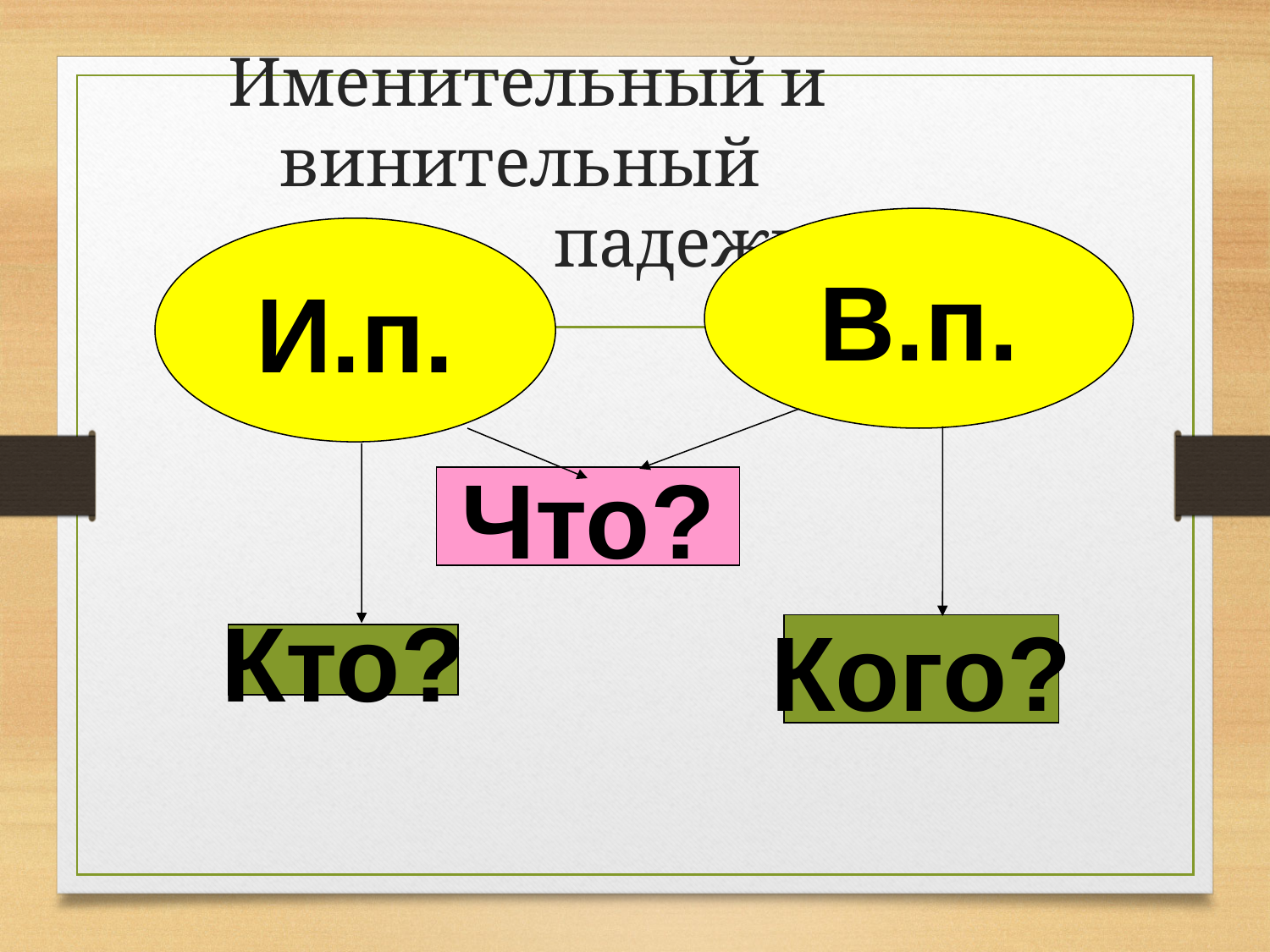

# Именительный и винительный падежи

В.п.
И.п.

Что?
Кого?
Кто?